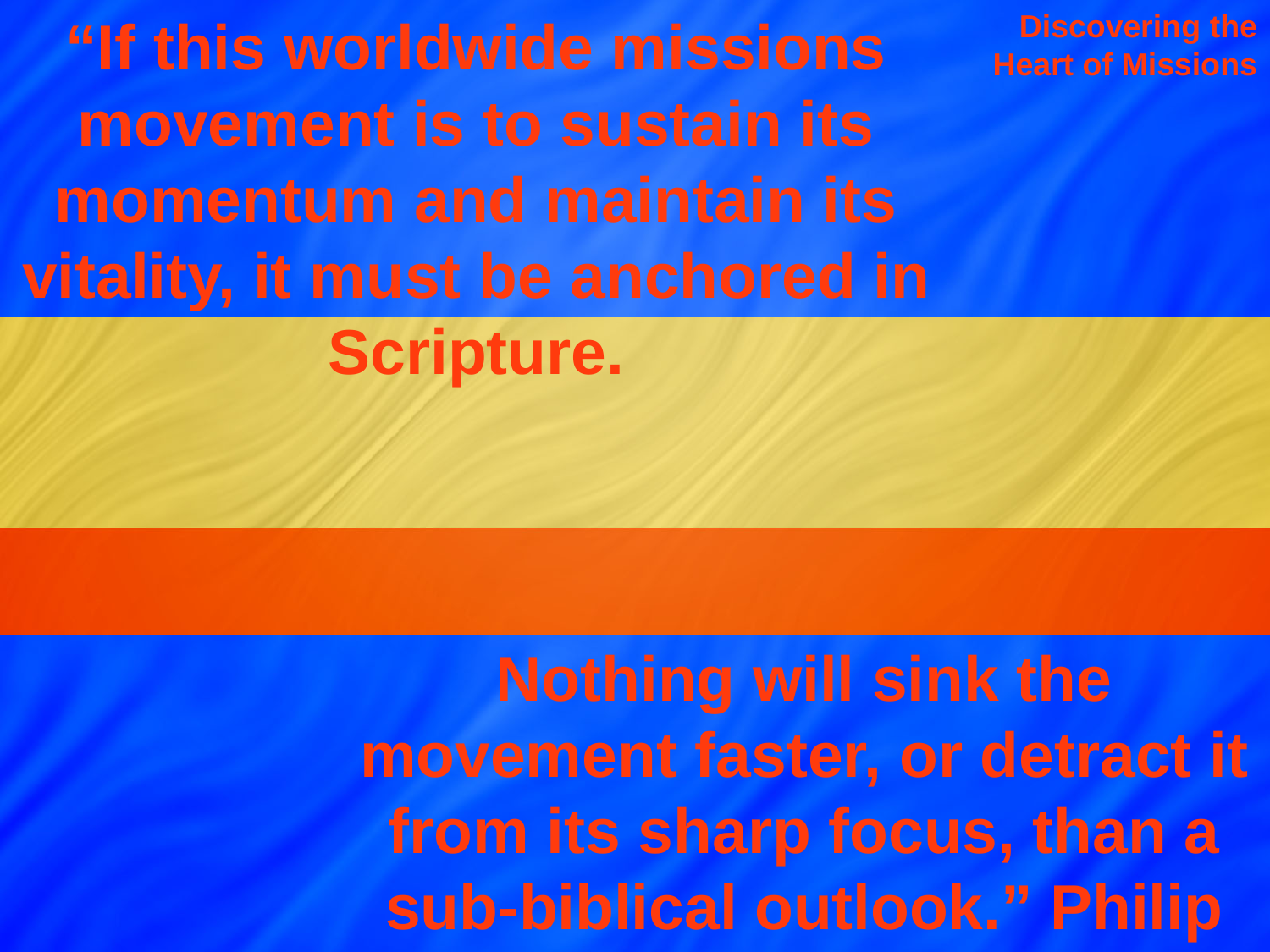

“If this worldwide missions movement is to sustain its momentum and maintain its vitality, it must be anchored in Scripture.
Discovering the Heart of Missions
Nothing will sink the movement faster, or detract it from its sharp focus, than a sub-biblical outlook.” Philip M. Steyne